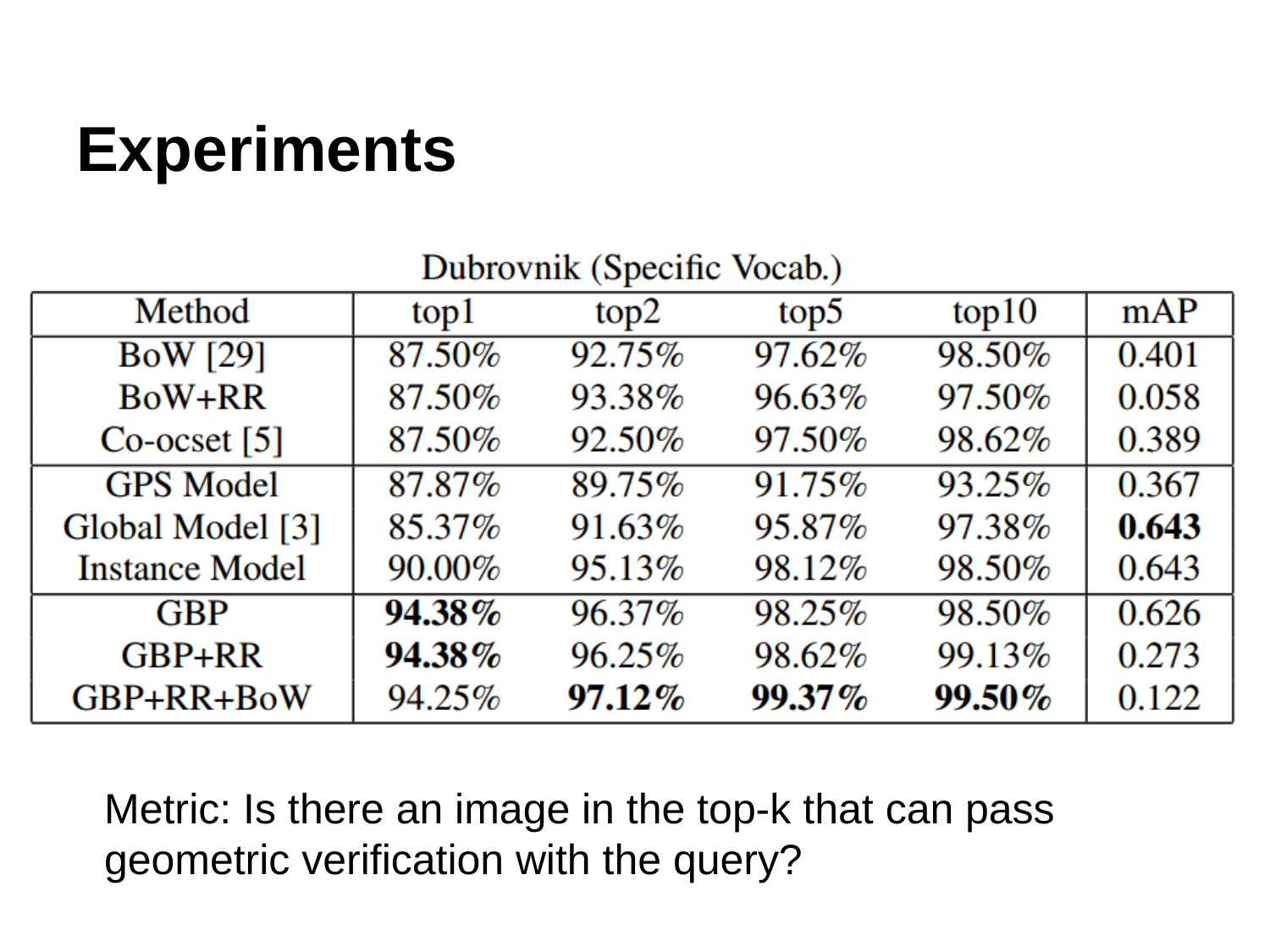

# Experiments

Metric: Is there an image in the top-k that can pass geometric verification with the query?